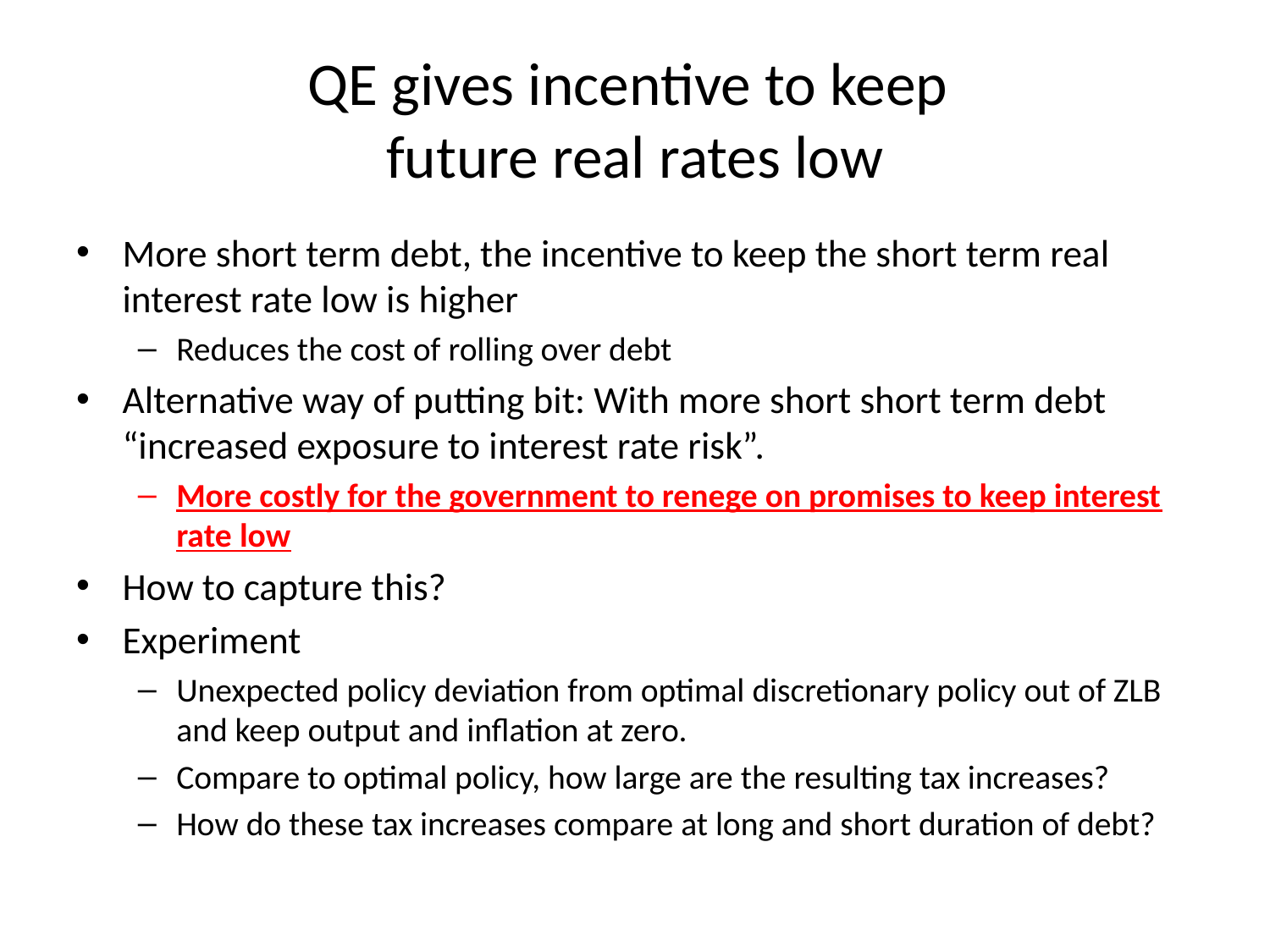

# QE gives incentive to keep future real rates low
More short term debt, the incentive to keep the short term real interest rate low is higher
Reduces the cost of rolling over debt
Alternative way of putting bit: With more short short term debt “increased exposure to interest rate risk”.
More costly for the government to renege on promises to keep interest rate low
How to capture this?
Experiment
Unexpected policy deviation from optimal discretionary policy out of ZLB and keep output and inflation at zero.
Compare to optimal policy, how large are the resulting tax increases?
How do these tax increases compare at long and short duration of debt?